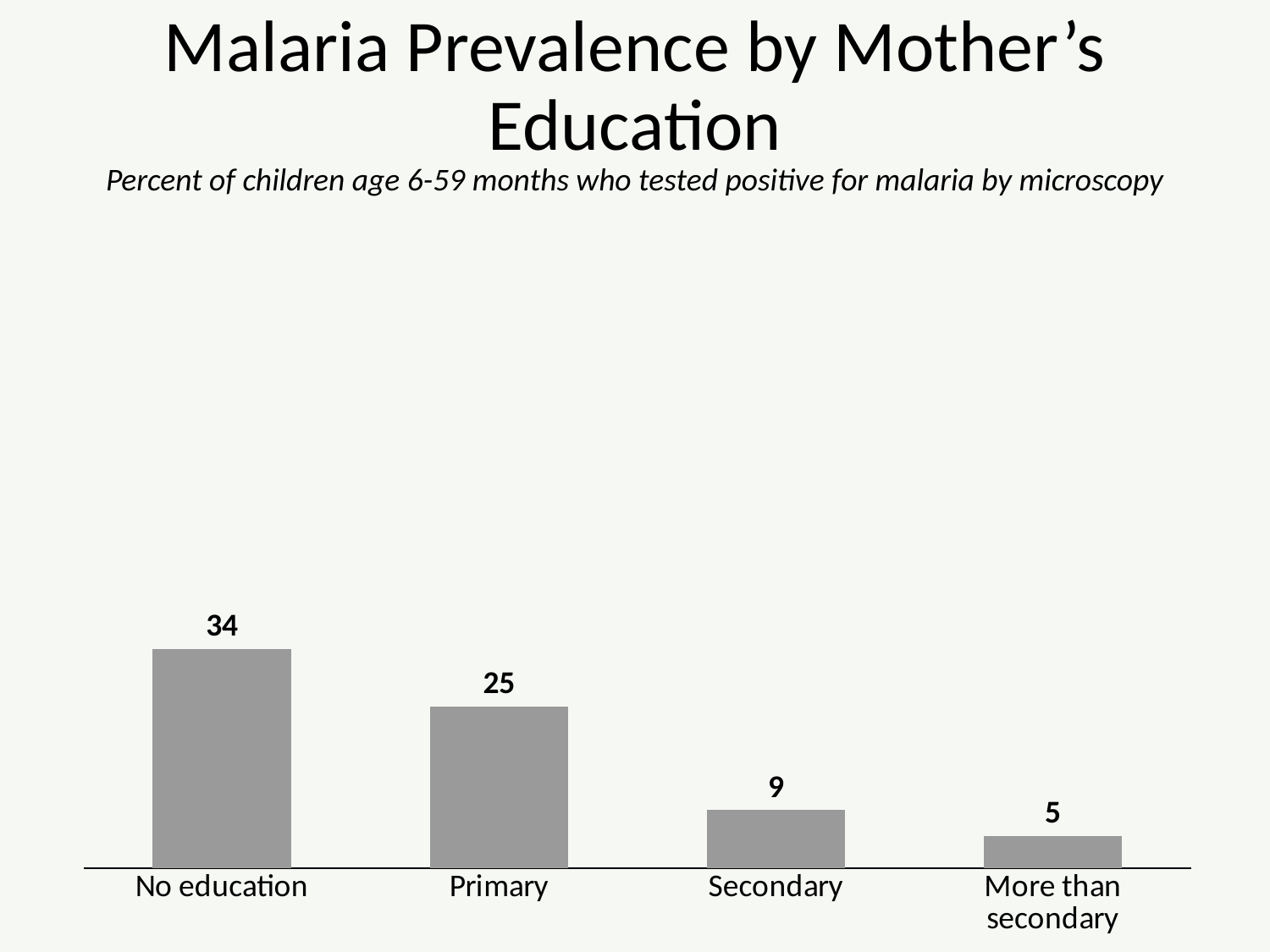

# Malaria Prevalence by Mother’s Education
Percent of children age 6-59 months who tested positive for malaria by microscopy

### Chart

| Category | Series 1 |
|---|---|
| No education | 34.0 |
| Primary | 25.0 |
| Secondary | 9.0 |
| More than secondary | 5.0 |